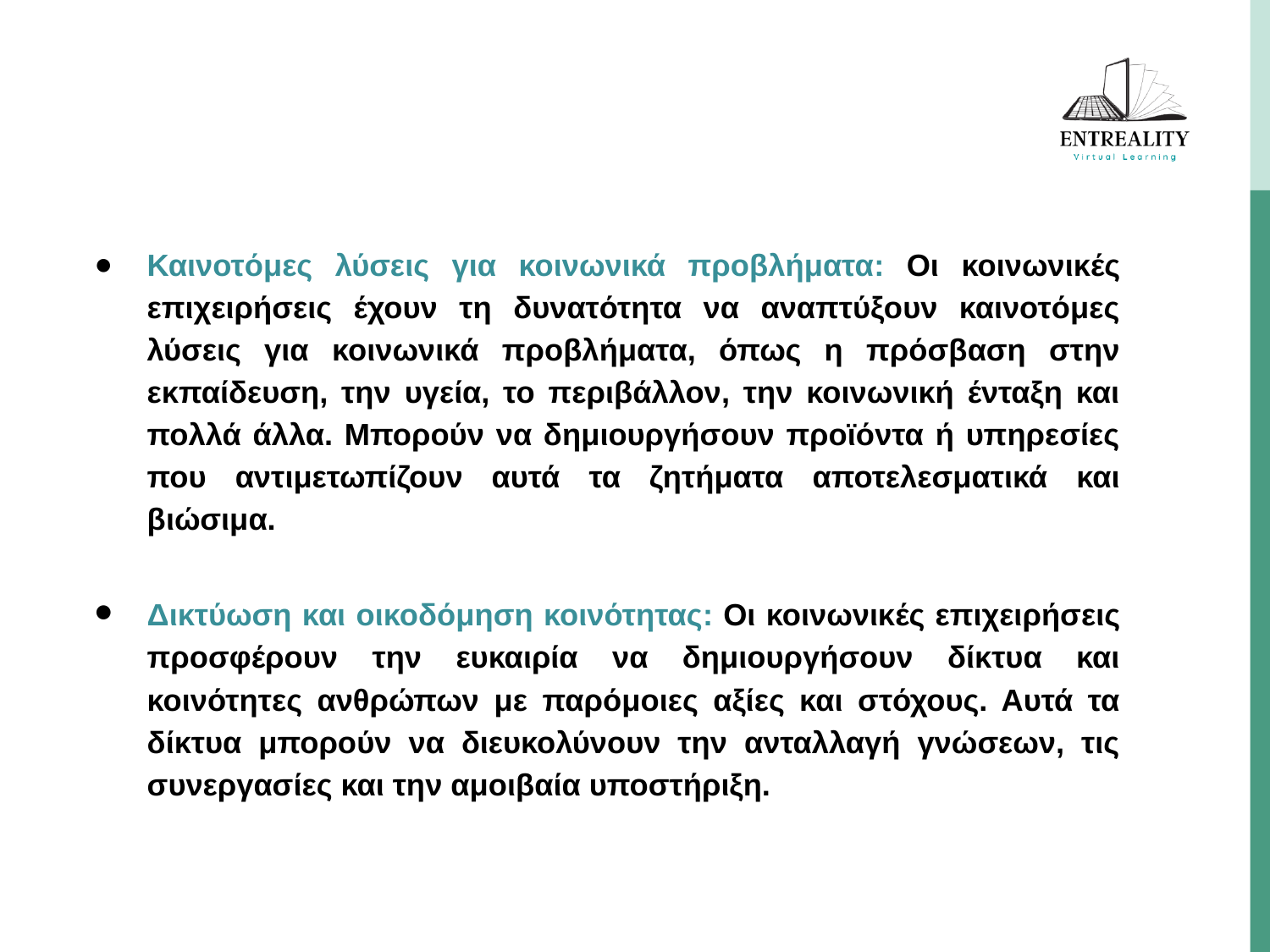

#
Καινοτόμες λύσεις για κοινωνικά προβλήματα: Οι κοινωνικές επιχειρήσεις έχουν τη δυνατότητα να αναπτύξουν καινοτόμες λύσεις για κοινωνικά προβλήματα, όπως η πρόσβαση στην εκπαίδευση, την υγεία, το περιβάλλον, την κοινωνική ένταξη και πολλά άλλα. Μπορούν να δημιουργήσουν προϊόντα ή υπηρεσίες που αντιμετωπίζουν αυτά τα ζητήματα αποτελεσματικά και βιώσιμα.

Δικτύωση και οικοδόμηση κοινότητας: Οι κοινωνικές επιχειρήσεις προσφέρουν την ευκαιρία να δημιουργήσουν δίκτυα και κοινότητες ανθρώπων με παρόμοιες αξίες και στόχους. Αυτά τα δίκτυα μπορούν να διευκολύνουν την ανταλλαγή γνώσεων, τις συνεργασίες και την αμοιβαία υποστήριξη.